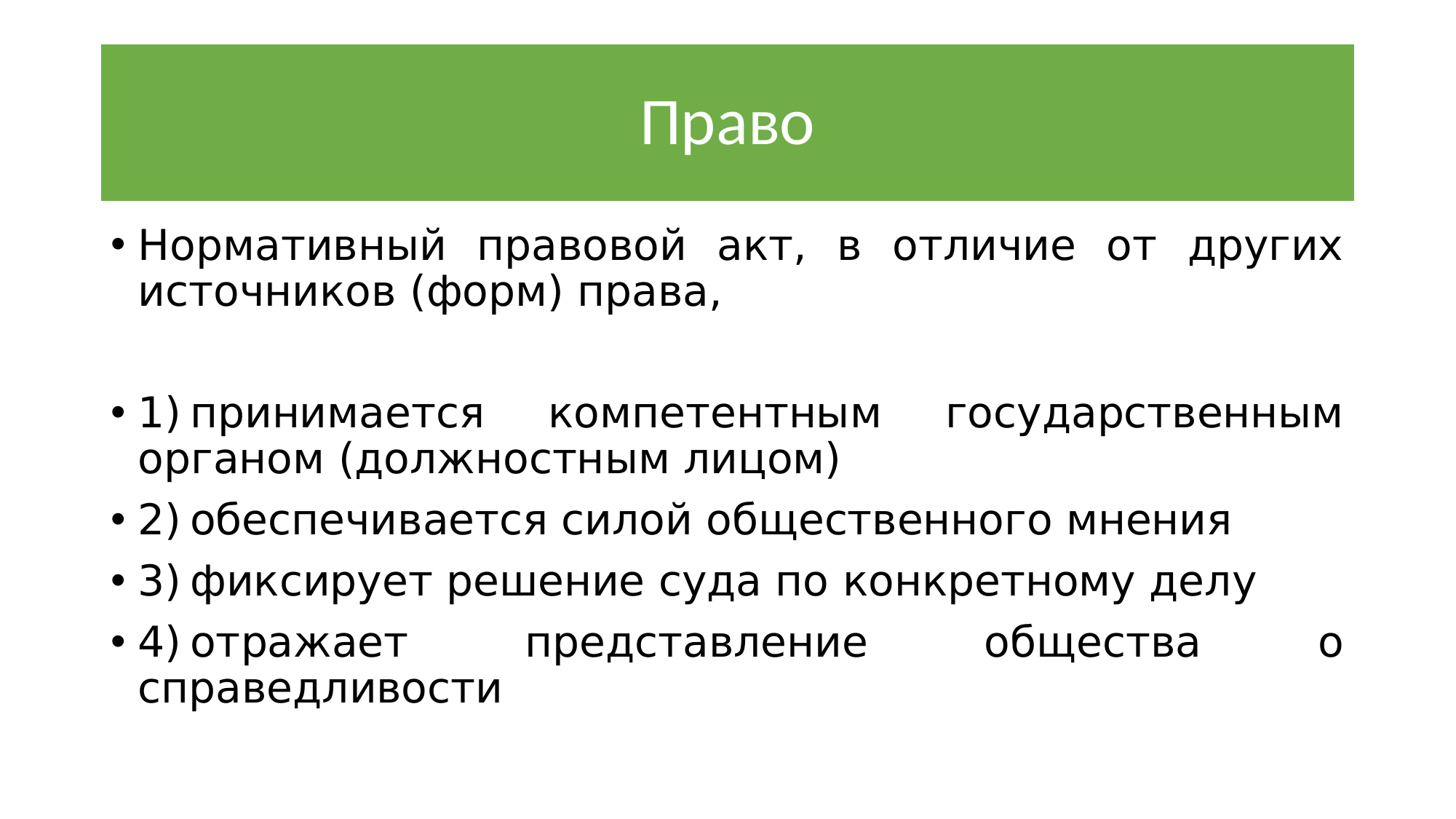

# Право
Нормативный правовой акт, в отличие от других источников (форм) права,

1) принимается компетентным государственным органом (должностным лицом)
2) обеспечивается силой общественного мнения
3) фиксирует решение суда по конкретному делу
4) отражает представление общества о справедливости